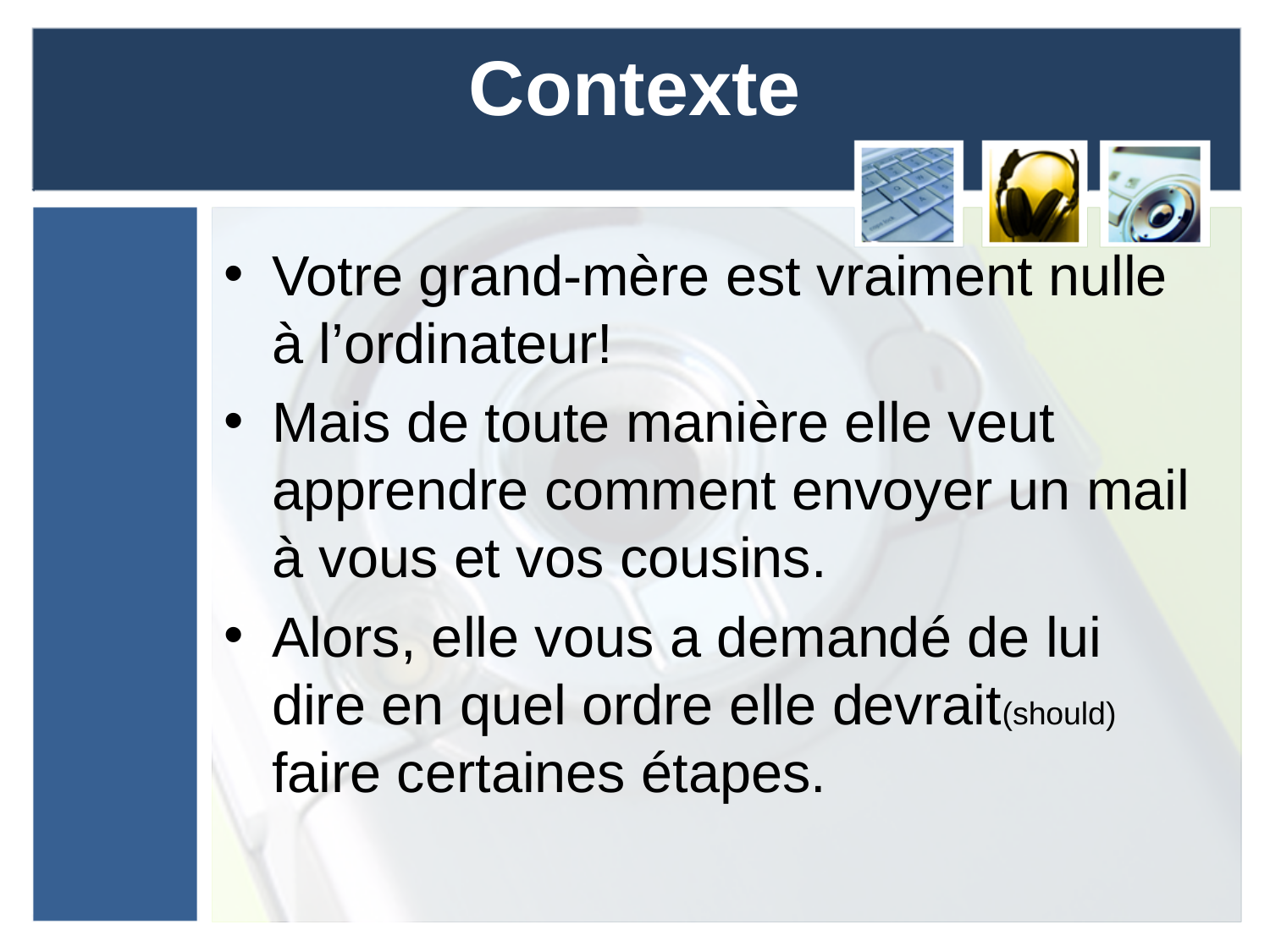

# Contexte
Votre grand-mère est vraiment nulle à l’ordinateur!
Mais de toute manière elle veut apprendre comment envoyer un mail à vous et vos cousins.
Alors, elle vous a demandé de lui dire en quel ordre elle devrait(should) faire certaines étapes.